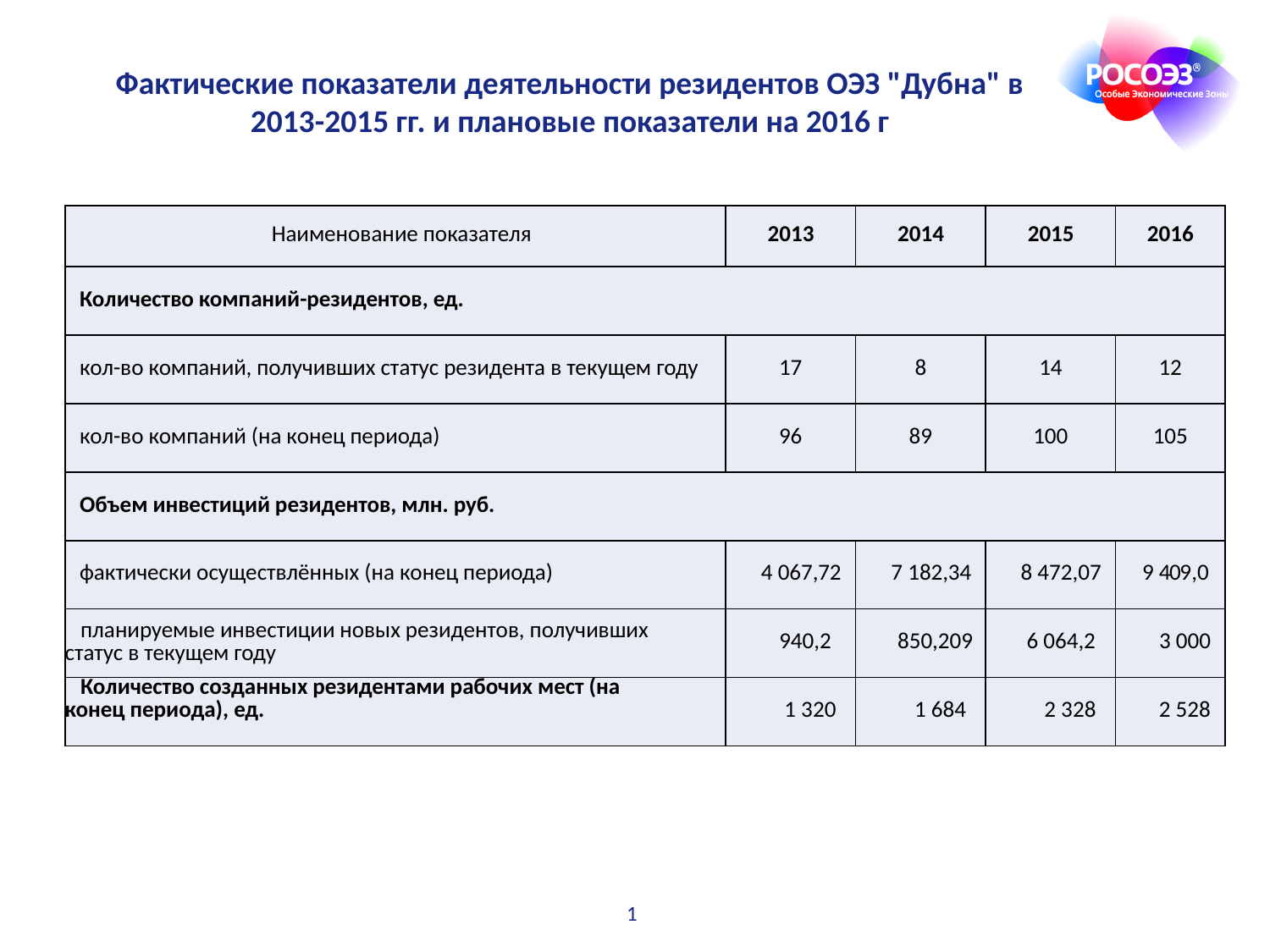

Фактические показатели деятельности резидентов ОЭЗ "Дубна" в 2013-2015 гг. и плановые показатели на 2016 г
| Наименование показателя | 2013 | 2014 | 2015 | 2016 |
| --- | --- | --- | --- | --- |
| Количество компаний-резидентов, ед. |  |  |  |  |
| кол-во компаний, получивших статус резидента в текущем году | 17 | 8 | 14 | 12 |
| кол-во компаний (на конец периода) | 96 | 89 | 100 | 105 |
| Объем инвестиций резидентов, млн. руб. |  |  |  |  |
| фактически осуществлённых (на конец периода) | 4 067,72 | 7 182,34 | 8 472,07 | 9 409,0 |
| планируемые инвестиции новых резидентов, получивших статус в текущем году | 940,2 | 850,209 | 6 064,2 | 3 000 |
| Количество созданных резидентами рабочих мест (на конец периода), ед. | 1 320 | 1 684 | 2 328 | 2 528 |